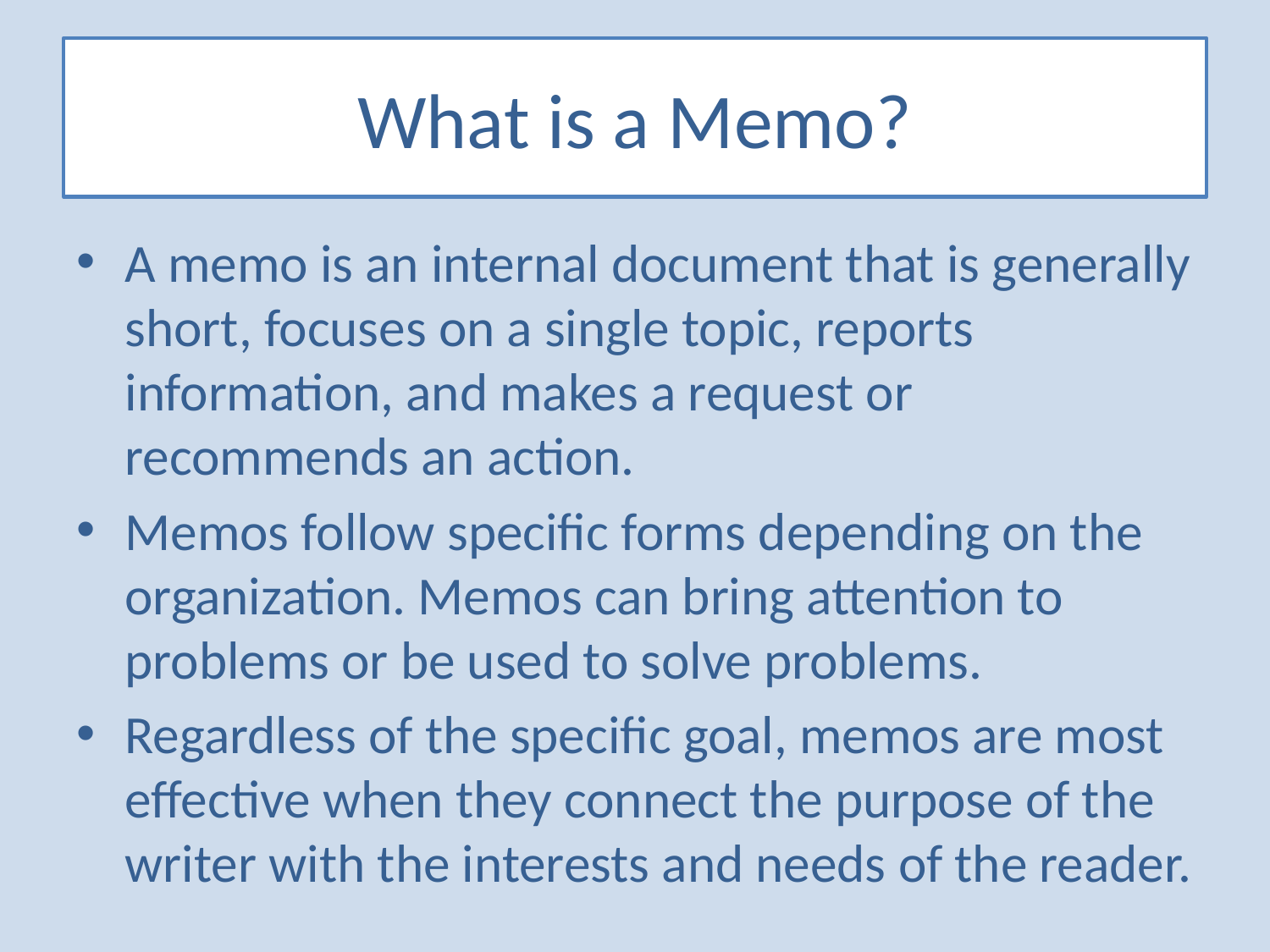

# What is a Memo?
A memo is an internal document that is generally short, focuses on a single topic, reports information, and makes a request or recommends an action.
Memos follow specific forms depending on the organization. Memos can bring attention to problems or be used to solve problems.
Regardless of the specific goal, memos are most effective when they connect the purpose of the writer with the interests and needs of the reader.